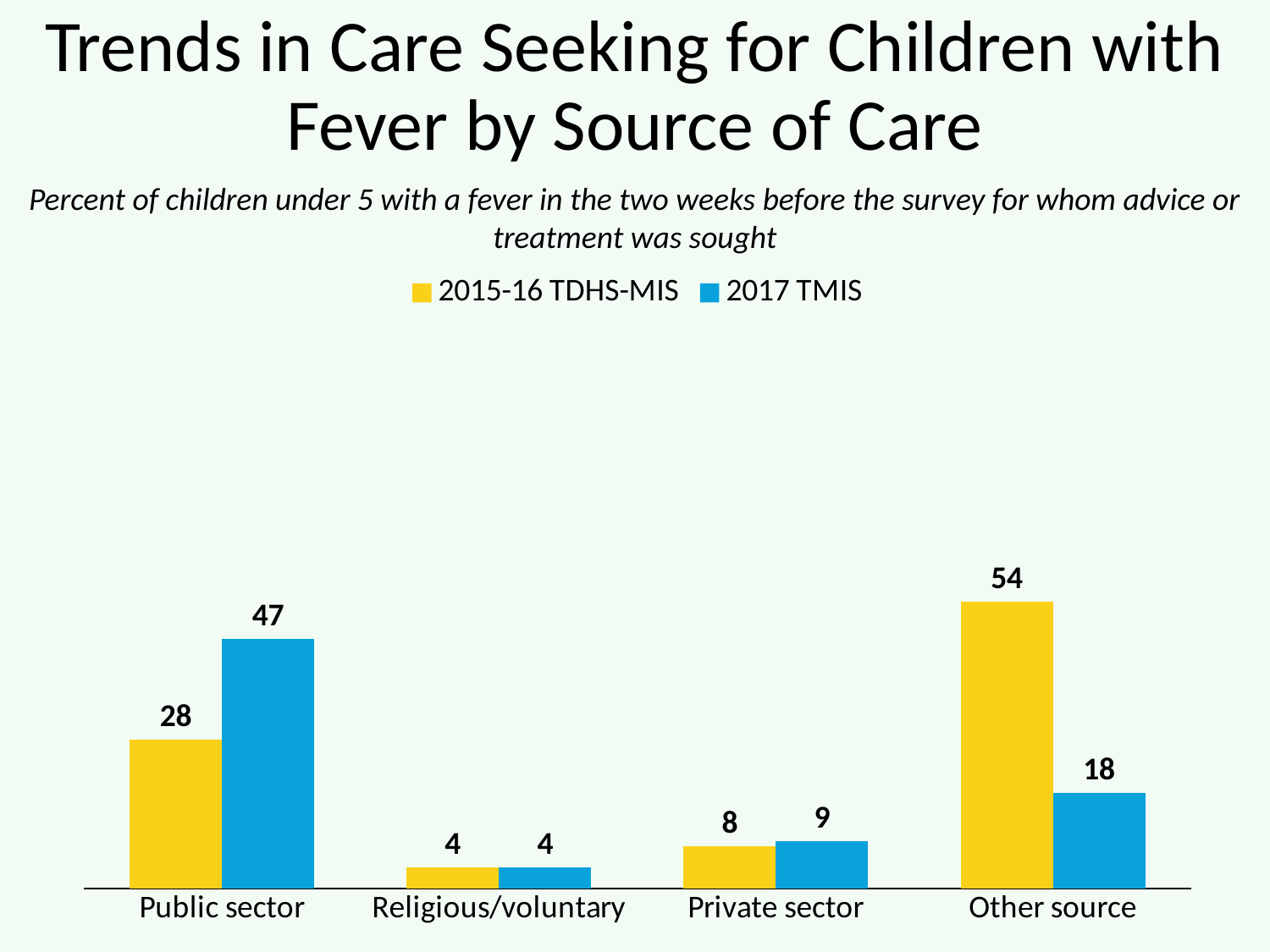

# Trends in Care Seeking for Children with Fever by Source of Care
Percent of children under 5 with a fever in the two weeks before the survey for whom advice or treatment was sought

### Chart

| Category | 2015-16 TDHS-MIS | 2017 TMIS |
|---|---|---|
| Public sector | 28.0 | 47.0 |
| Religious/voluntary | 4.0 | 4.0 |
| Private sector | 8.0 | 9.0 |
| Other source | 54.0 | 18.0 |